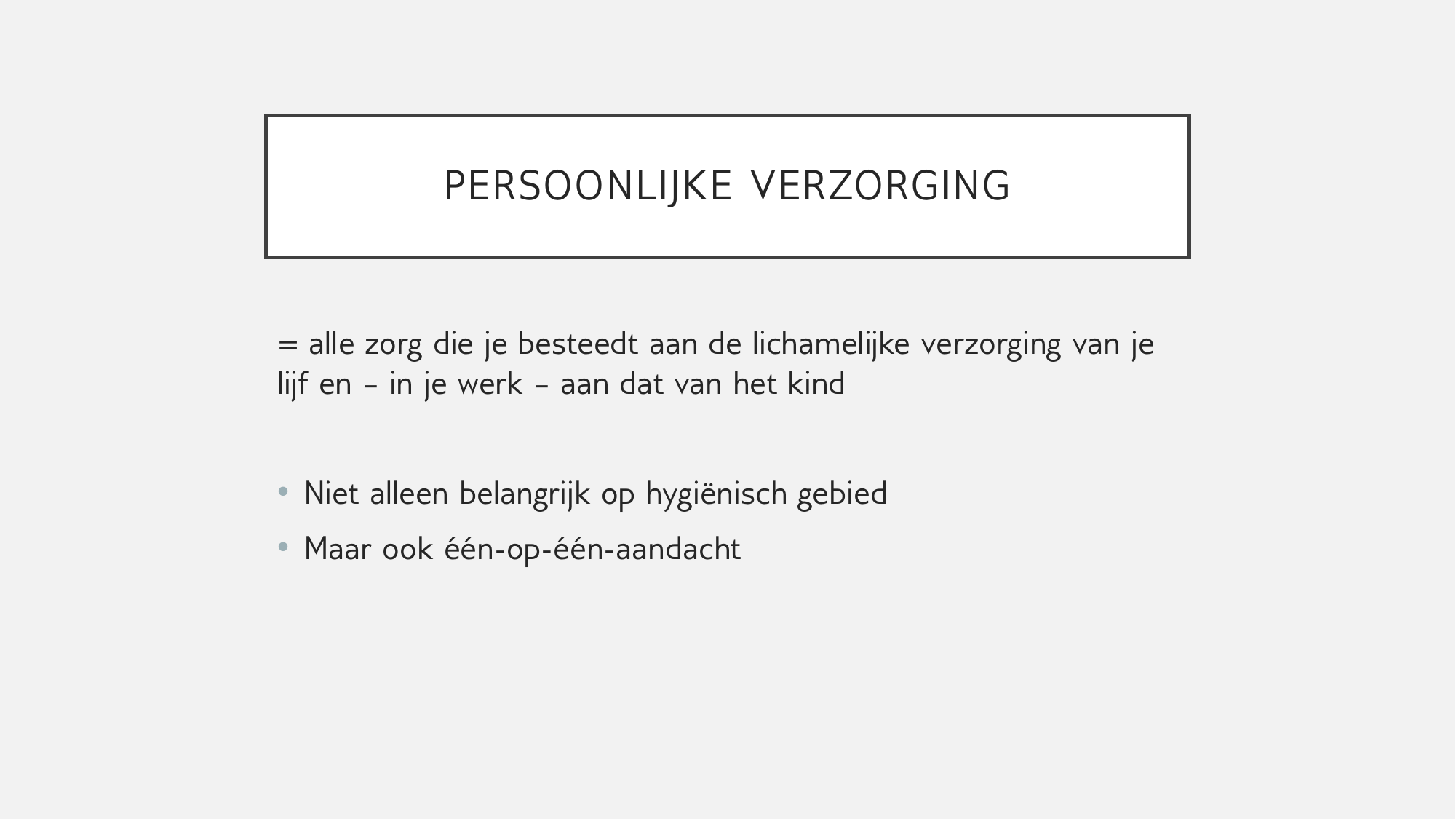

# Persoonlijke verzorging
= alle zorg die je besteedt aan de lichamelijke verzorging van je lijf en – in je werk – aan dat van het kind

Niet alleen belangrijk op hygiënisch gebied
Maar ook één-op-één-aandacht